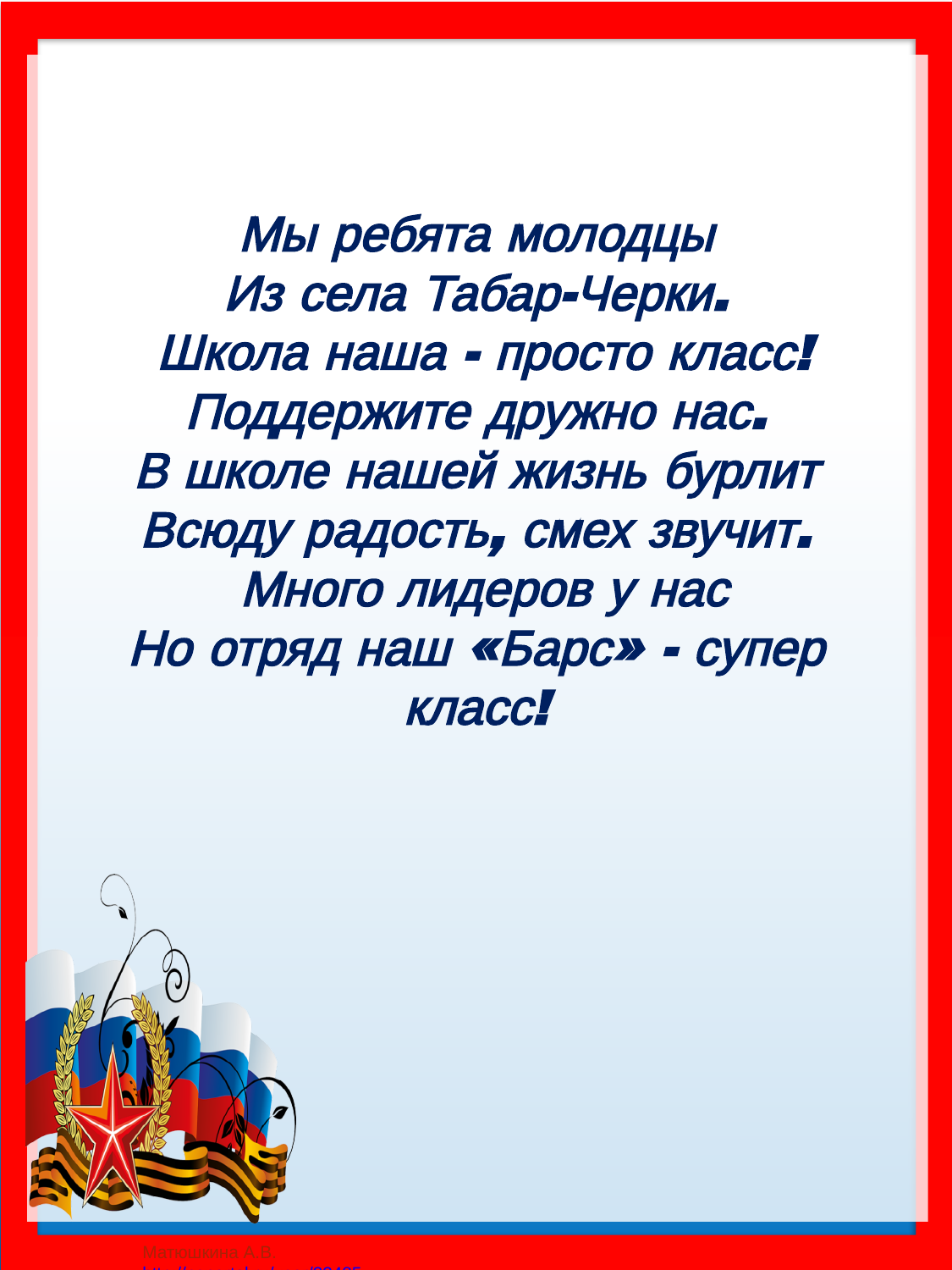

# Мы ребята молодцы Из села Табар-Черки. Школа наша - просто класс! Поддержите дружно нас. В школе нашей жизнь бурлит Всюду радость, смех звучит. Много лидеров у нас Но отряд наш «Барс» - супер класс!